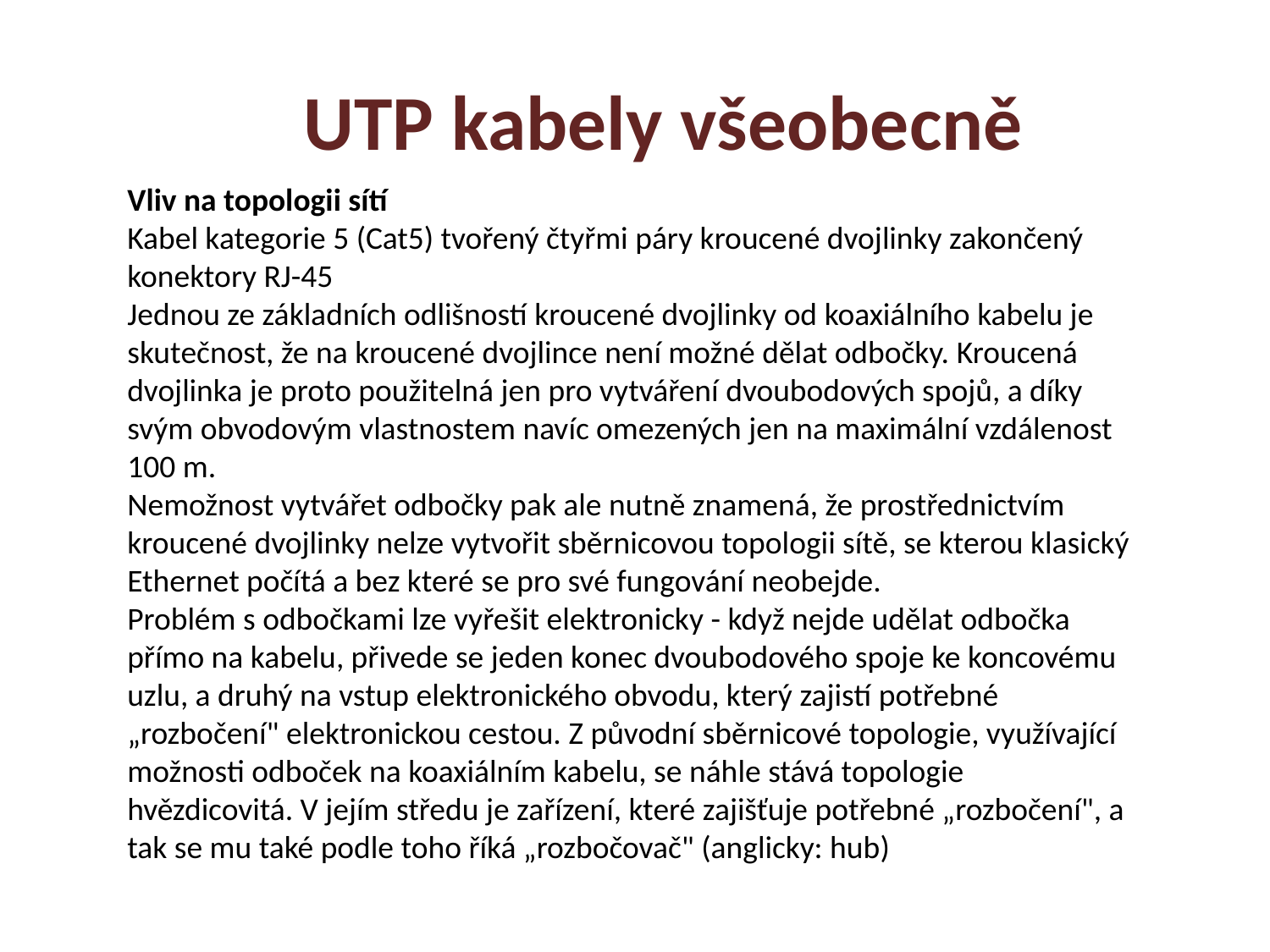

UTP kabely všeobecně
Vliv na topologii sítí
Kabel kategorie 5 (Cat5) tvořený čtyřmi páry kroucené dvojlinky zakončený konektory RJ-45
Jednou ze základních odlišností kroucené dvojlinky od koaxiálního kabelu je skutečnost, že na kroucené dvojlince není možné dělat odbočky. Kroucená dvojlinka je proto použitelná jen pro vytváření dvoubodových spojů, a díky svým obvodovým vlastnostem navíc omezených jen na maximální vzdálenost 100 m.
Nemožnost vytvářet odbočky pak ale nutně znamená, že prostřednictvím kroucené dvojlinky nelze vytvořit sběrnicovou topologii sítě, se kterou klasický Ethernet počítá a bez které se pro své fungování neobejde.
Problém s odbočkami lze vyřešit elektronicky - když nejde udělat odbočka přímo na kabelu, přivede se jeden konec dvoubodového spoje ke koncovému uzlu, a druhý na vstup elektronického obvodu, který zajistí potřebné „rozbočení" elektronickou cestou. Z původní sběrnicové topologie, využívající možnosti odboček na koaxiálním kabelu, se náhle stává topologie hvězdicovitá. V jejím středu je zařízení, které zajišťuje potřebné „rozbočení", a tak se mu také podle toho říká „rozbočovač" (anglicky: hub)